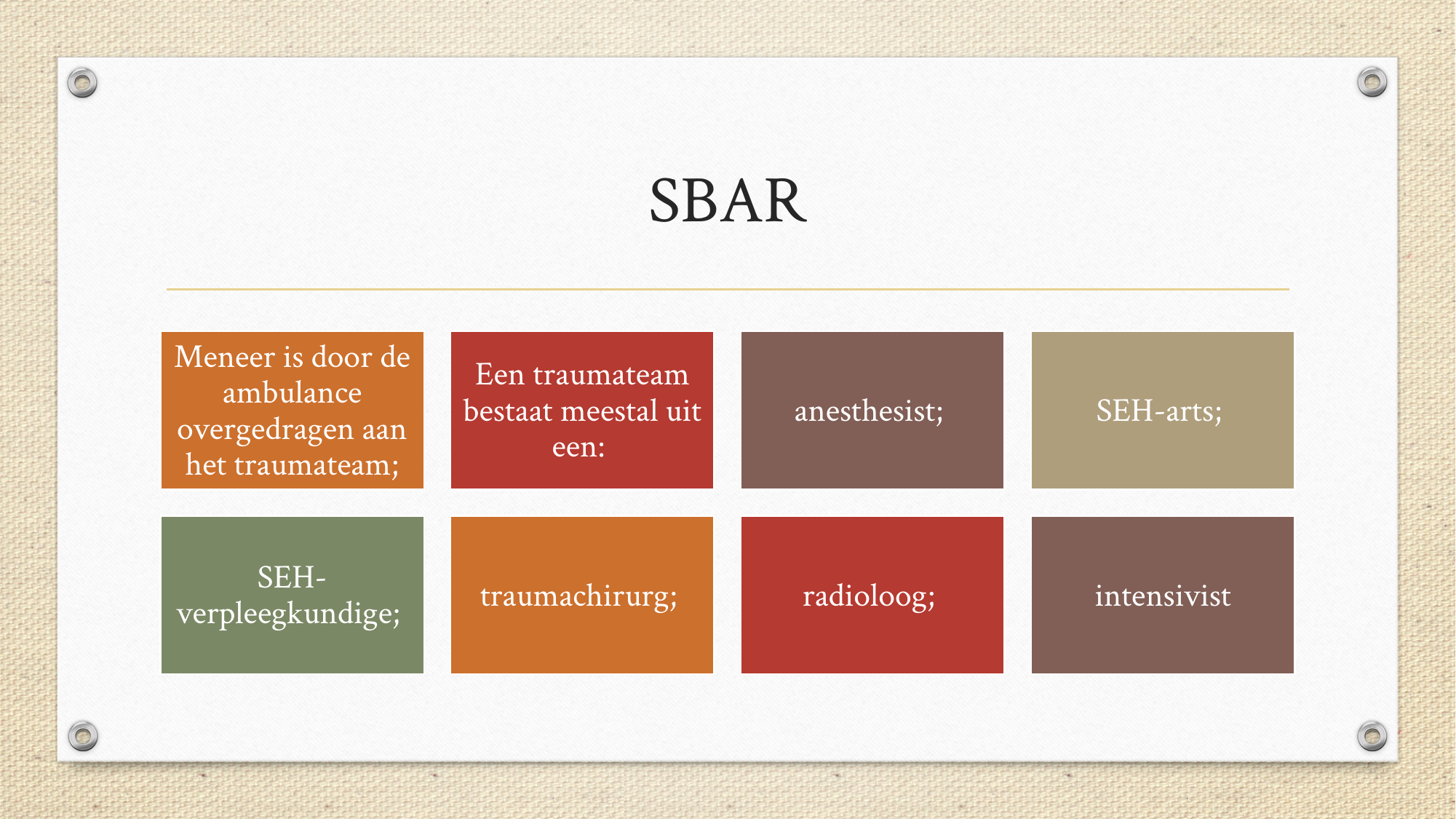

# SBAR
Meneer is door de ambulance overgedragen aan het traumateam;
Een traumateam bestaat meestal uit een:
anesthesist;
SEH-arts;
SEH-verpleegkundige;
traumachirurg;
radioloog;
intensivist